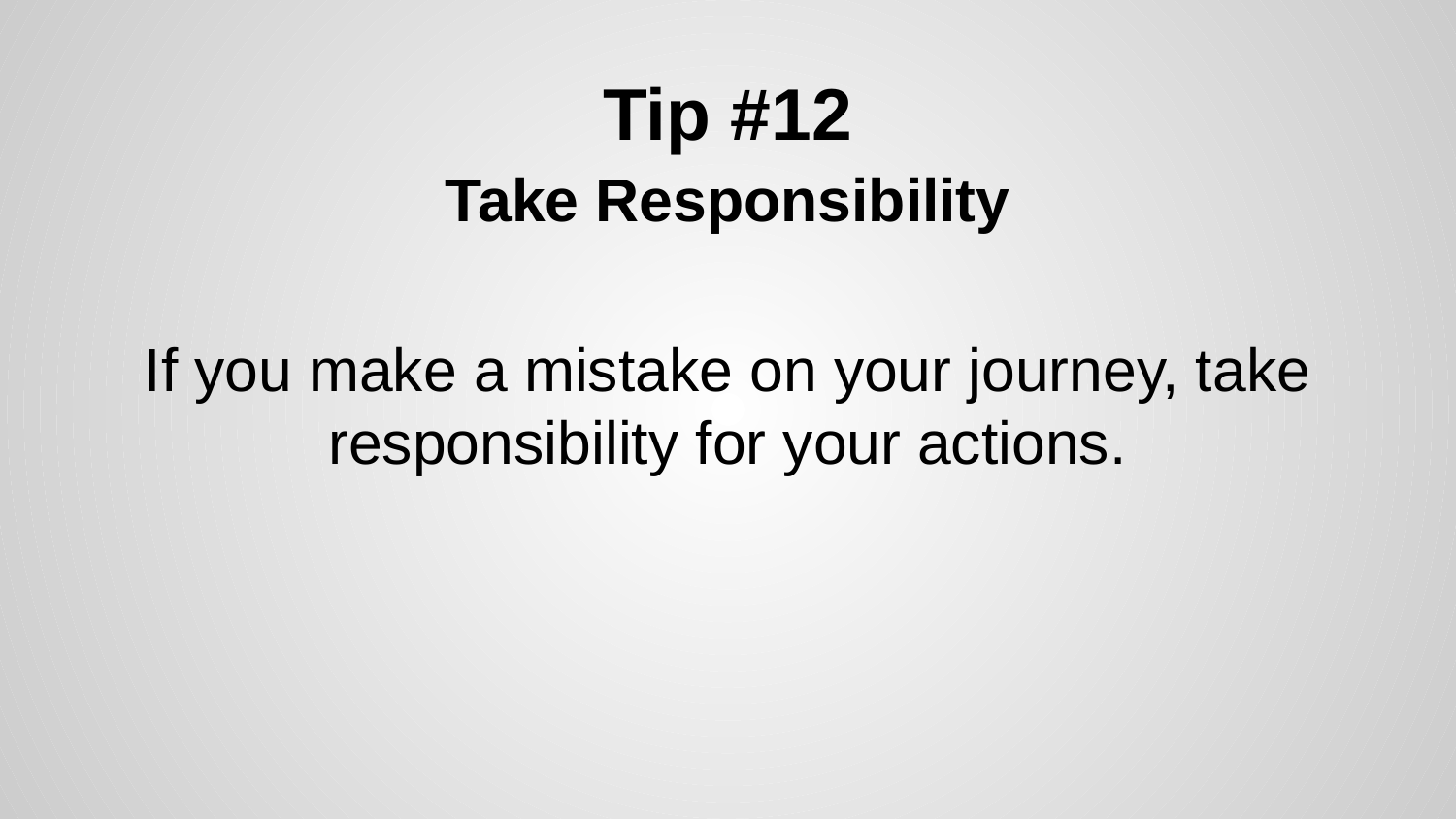

# Tip #12

Take Responsibility

If you make a mistake on your journey, take responsibility for your actions.